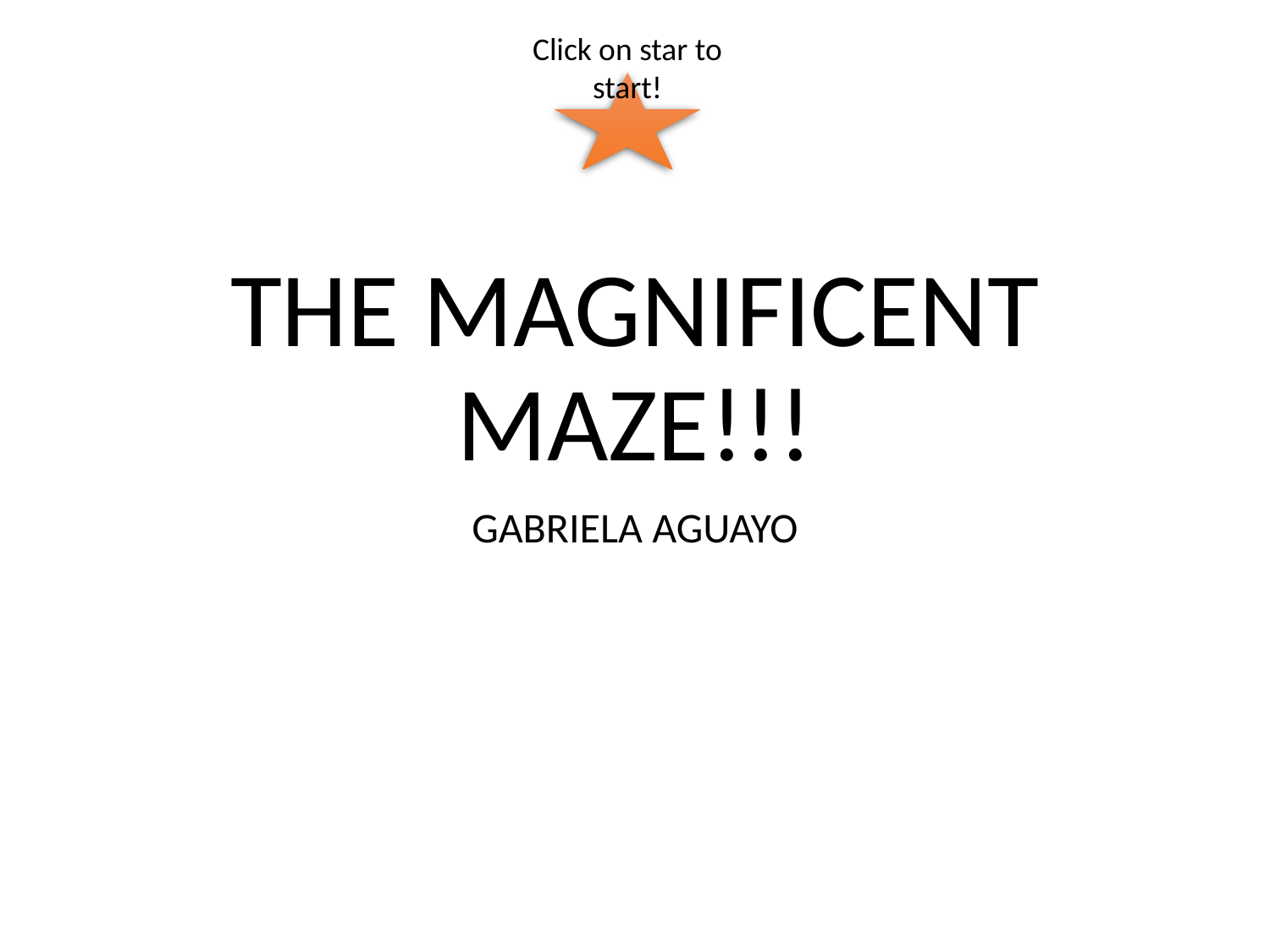

Click on star to start!

# THE MAGNIFICENT MAZE!!!
GABRIELA AGUAYO